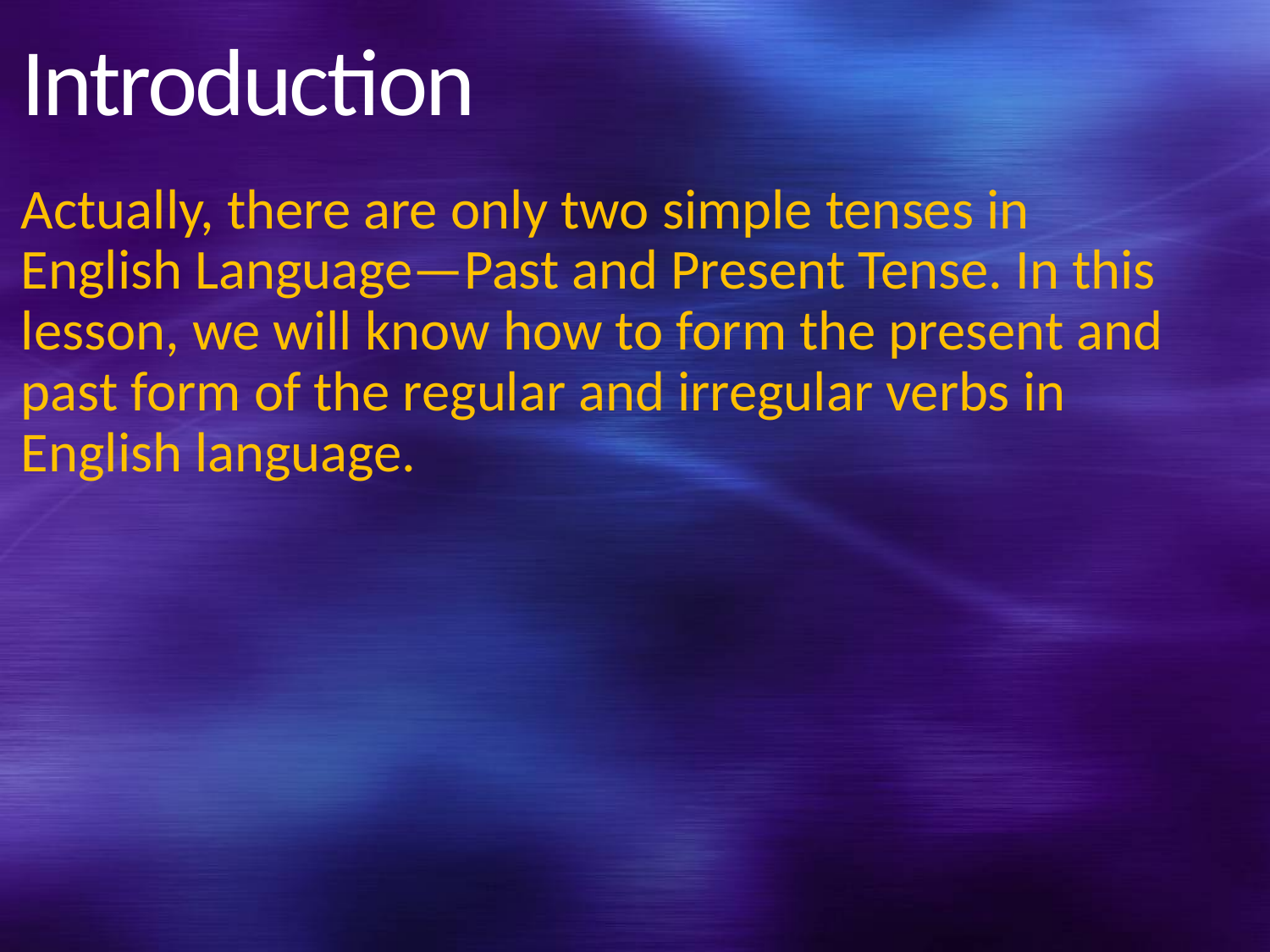

# Introduction
Actually, there are only two simple tenses in English Language—Past and Present Tense. In this lesson, we will know how to form the present and past form of the regular and irregular verbs in English language.